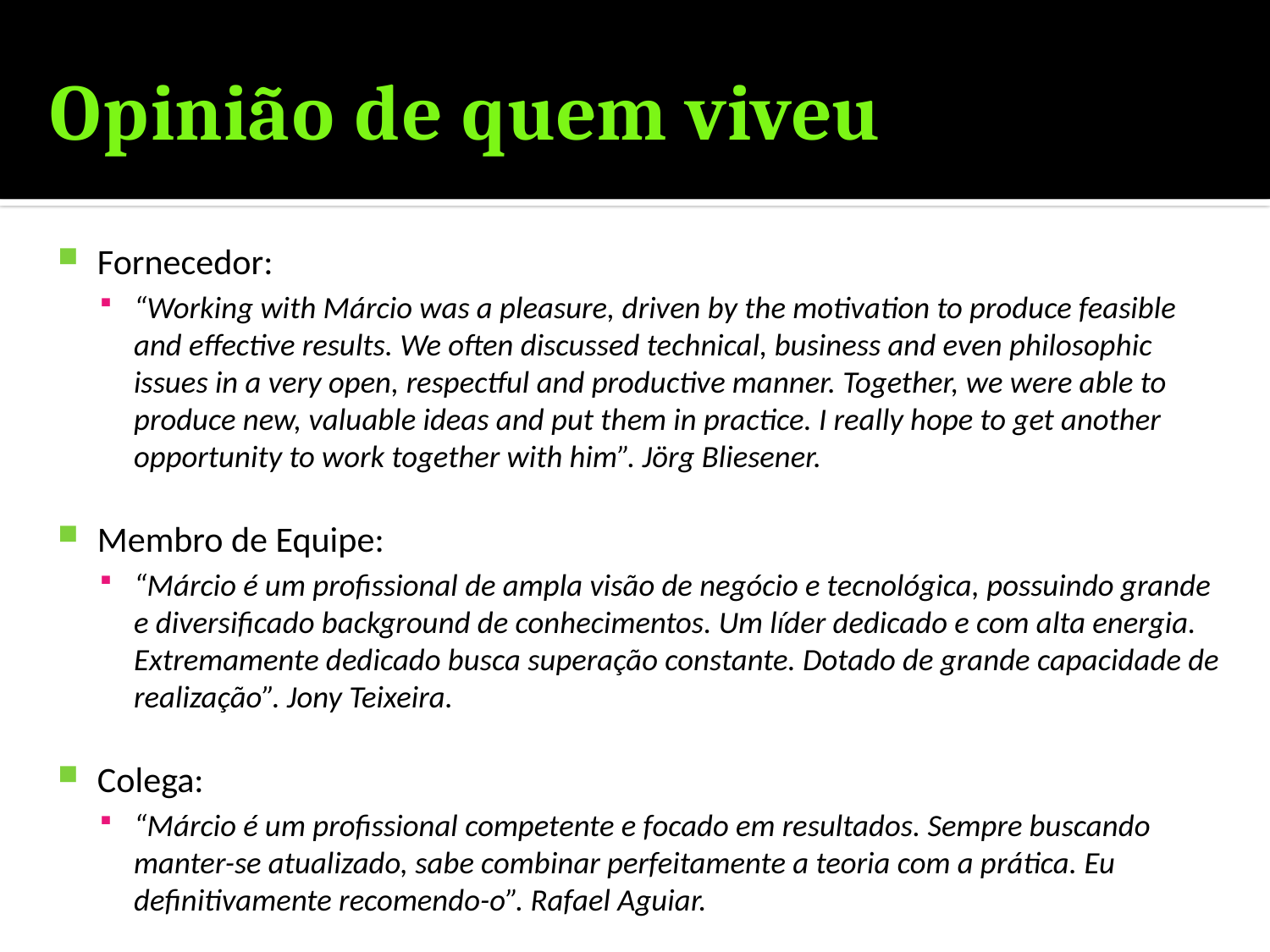

# Opinião de quem viveu
Fornecedor:
“Working with Márcio was a pleasure, driven by the motivation to produce feasible and effective results. We often discussed technical, business and even philosophic issues in a very open, respectful and productive manner. Together, we were able to produce new, valuable ideas and put them in practice. I really hope to get another opportunity to work together with him”. Jörg Bliesener.

Membro de Equipe:
“Márcio é um profissional de ampla visão de negócio e tecnológica, possuindo grande e diversificado background de conhecimentos. Um líder dedicado e com alta energia. Extremamente dedicado busca superação constante. Dotado de grande capacidade de realização”. Jony Teixeira.

Colega:
“Márcio é um profissional competente e focado em resultados. Sempre buscando manter-se atualizado, sabe combinar perfeitamente a teoria com a prática. Eu definitivamente recomendo-o”. Rafael Aguiar.